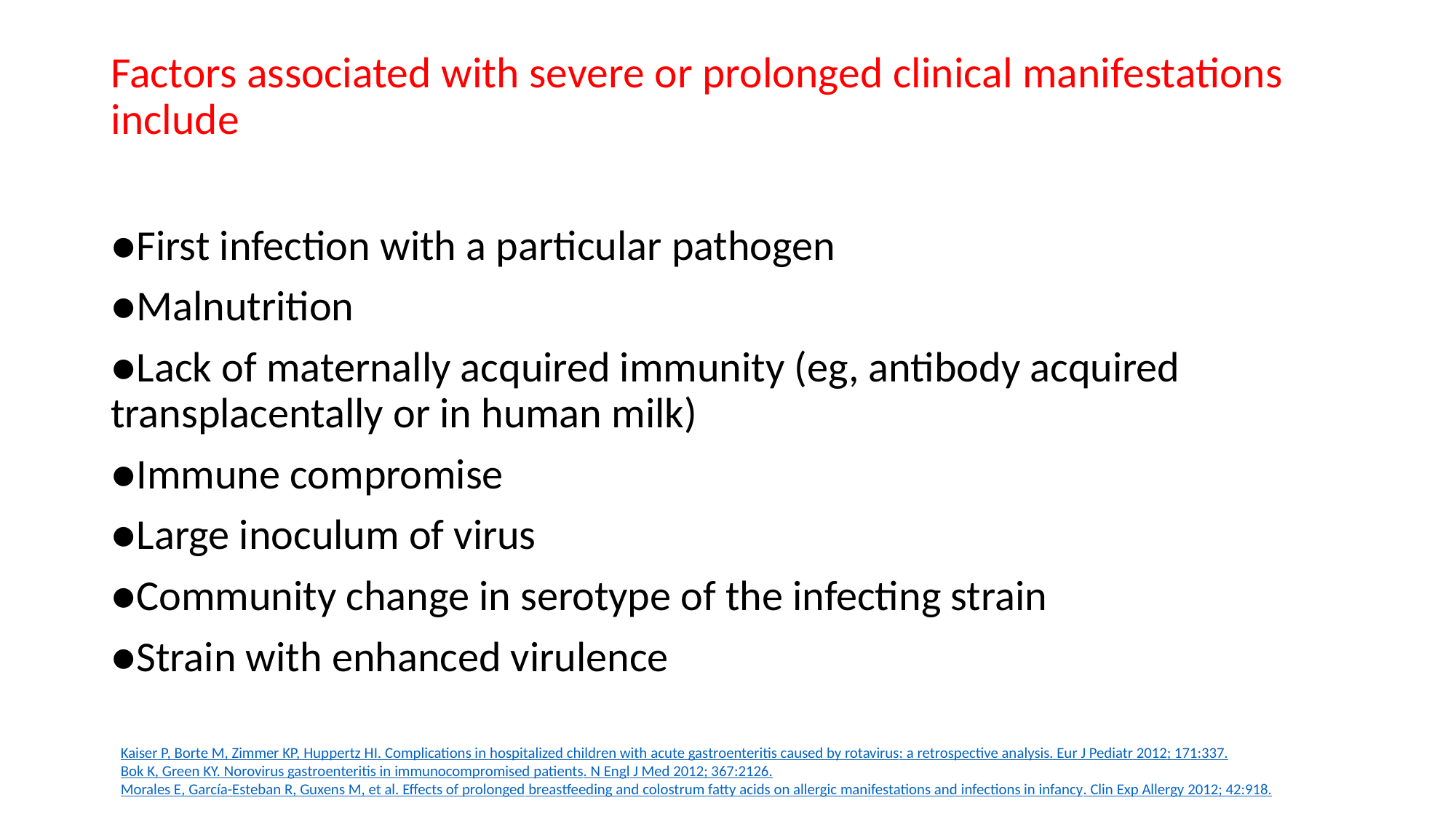

# Factors associated with severe or prolonged clinical manifestations include
●First infection with a particular pathogen
●Malnutrition
●Lack of maternally acquired immunity (eg, antibody acquired transplacentally or in human milk)
●Immune compromise
●Large inoculum of virus
●Community change in serotype of the infecting strain
●Strain with enhanced virulence

Kaiser P, Borte M, Zimmer KP, Huppertz HI. Complications in hospitalized children with acute gastroenteritis caused by rotavirus: a retrospective analysis. Eur J Pediatr 2012; 171:337.
Bok K, Green KY. Norovirus gastroenteritis in immunocompromised patients. N Engl J Med 2012; 367:2126.
Morales E, García-Esteban R, Guxens M, et al. Effects of prolonged breastfeeding and colostrum fatty acids on allergic manifestations and infections in infancy. Clin Exp Allergy 2012; 42:918.